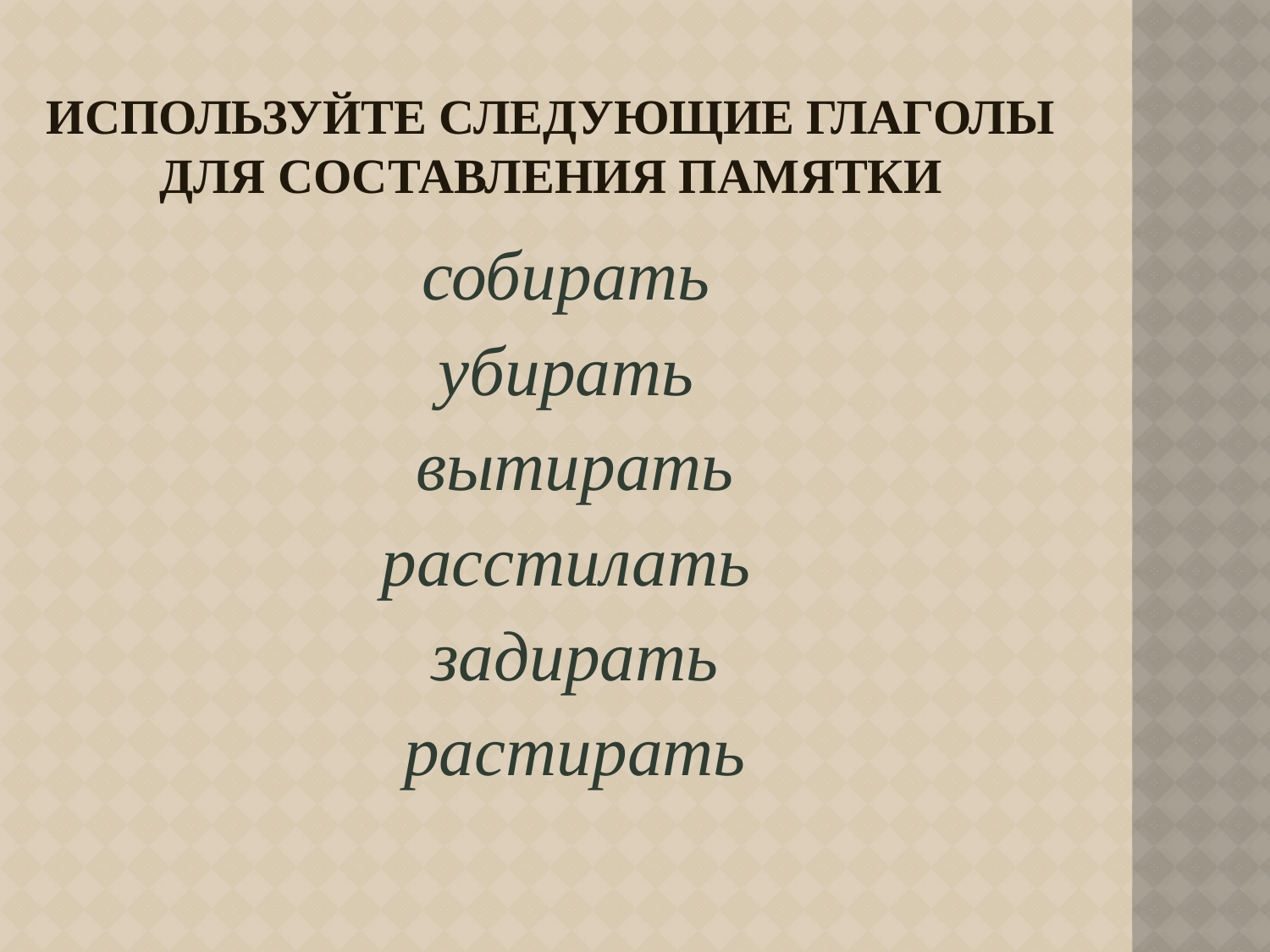

# Используйте следующие глаголы для составления памятки
собирать
убирать
 вытирать
расстилать
 задирать
 растирать